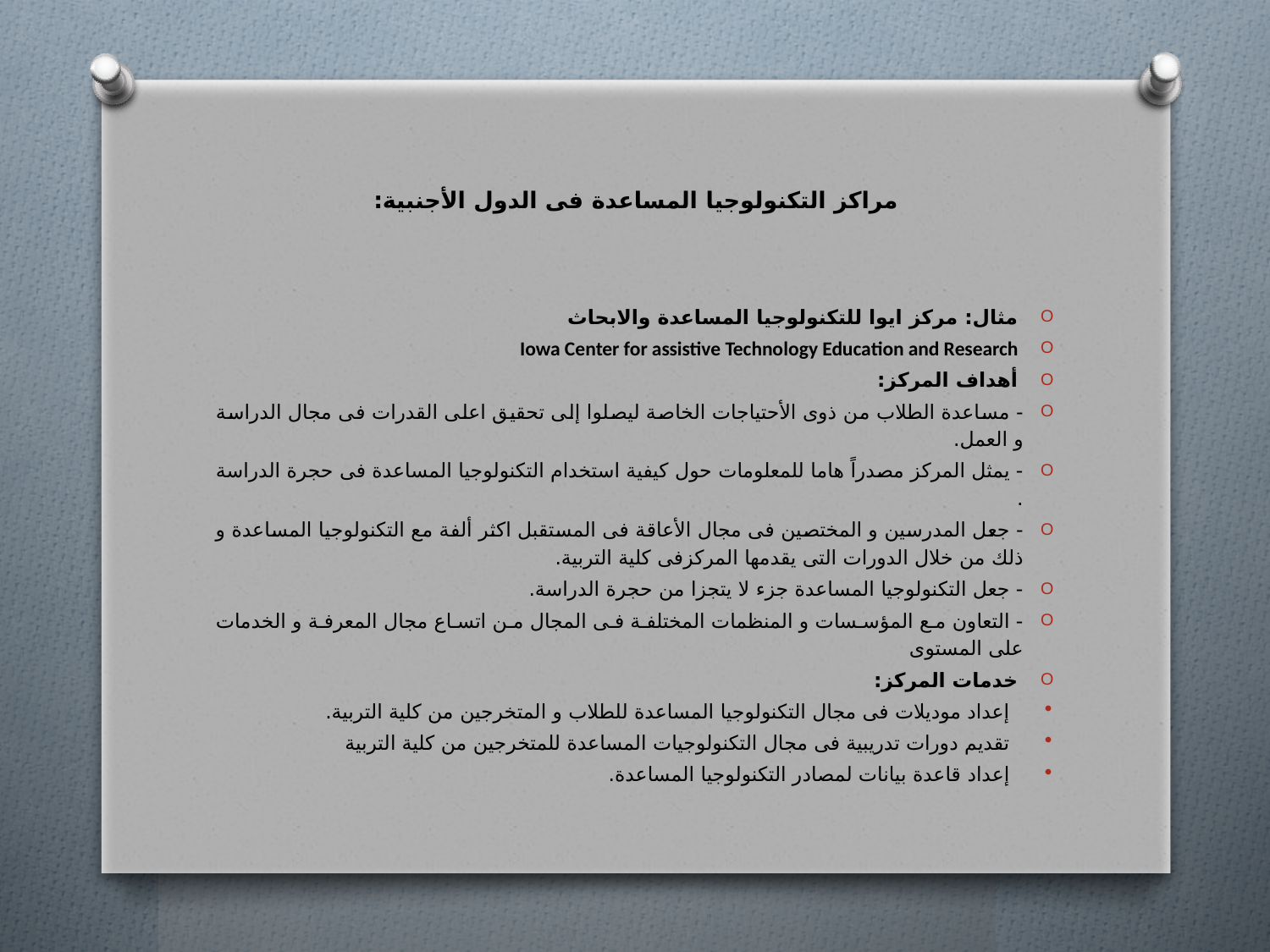

# مراكز التكنولوجيا المساعدة فى الدول الأجنبية:
مثال: مركز ايوا للتكنولوجيا المساعدة والابحاث
Iowa Center for assistive Technology Education and Research
أهداف المركز:
- مساعدة الطلاب من ذوى الأحتياجات الخاصة ليصلوا إلى تحقيق اعلى القدرات فى مجال الدراسة و العمل.
- يمثل المركز مصدراً هاما للمعلومات حول كيفية استخدام التكنولوجيا المساعدة فى حجرة الدراسة .
- جعل المدرسين و المختصين فى مجال الأعاقة فى المستقبل اكثر ألفة مع التكنولوجيا المساعدة و ذلك من خلال الدورات التى يقدمها المركزفى كلية التربية.
- جعل التكنولوجيا المساعدة جزء لا يتجزا من حجرة الدراسة.
- التعاون مع المؤسسات و المنظمات المختلفة فى المجال من اتساع مجال المعرفة و الخدمات على المستوى
خدمات المركز:
إعداد موديلات فى مجال التكنولوجيا المساعدة للطلاب و المتخرجين من كلية التربية.
تقديم دورات تدريبية فى مجال التكنولوجيات المساعدة للمتخرجين من كلية التربية
إعداد قاعدة بيانات لمصادر التكنولوجيا المساعدة.